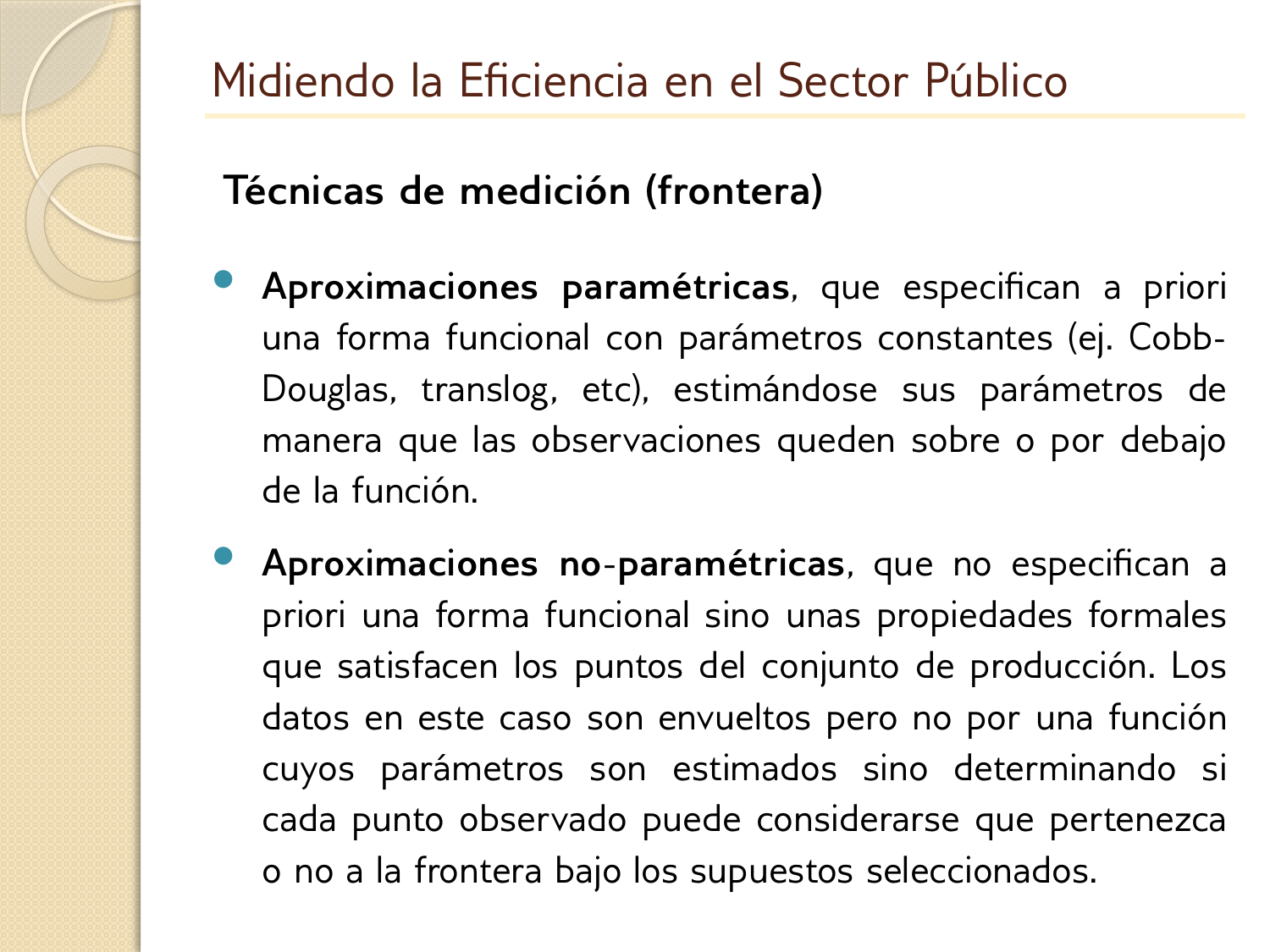

# Midiendo la Eficiencia en el Sector Público
Técnicas de medición (frontera)
Aproximaciones paramétricas, que especifican a priori una forma funcional con parámetros constantes (ej. Cobb-Douglas, translog, etc), estimándose sus parámetros de manera que las observaciones queden sobre o por debajo de la función.
Aproximaciones no-paramétricas, que no especifican a priori una forma funcional sino unas propiedades formales que satisfacen los puntos del conjunto de producción. Los datos en este caso son envueltos pero no por una función cuyos parámetros son estimados sino determinando si cada punto observado puede considerarse que pertenezca o no a la frontera bajo los supuestos seleccionados.